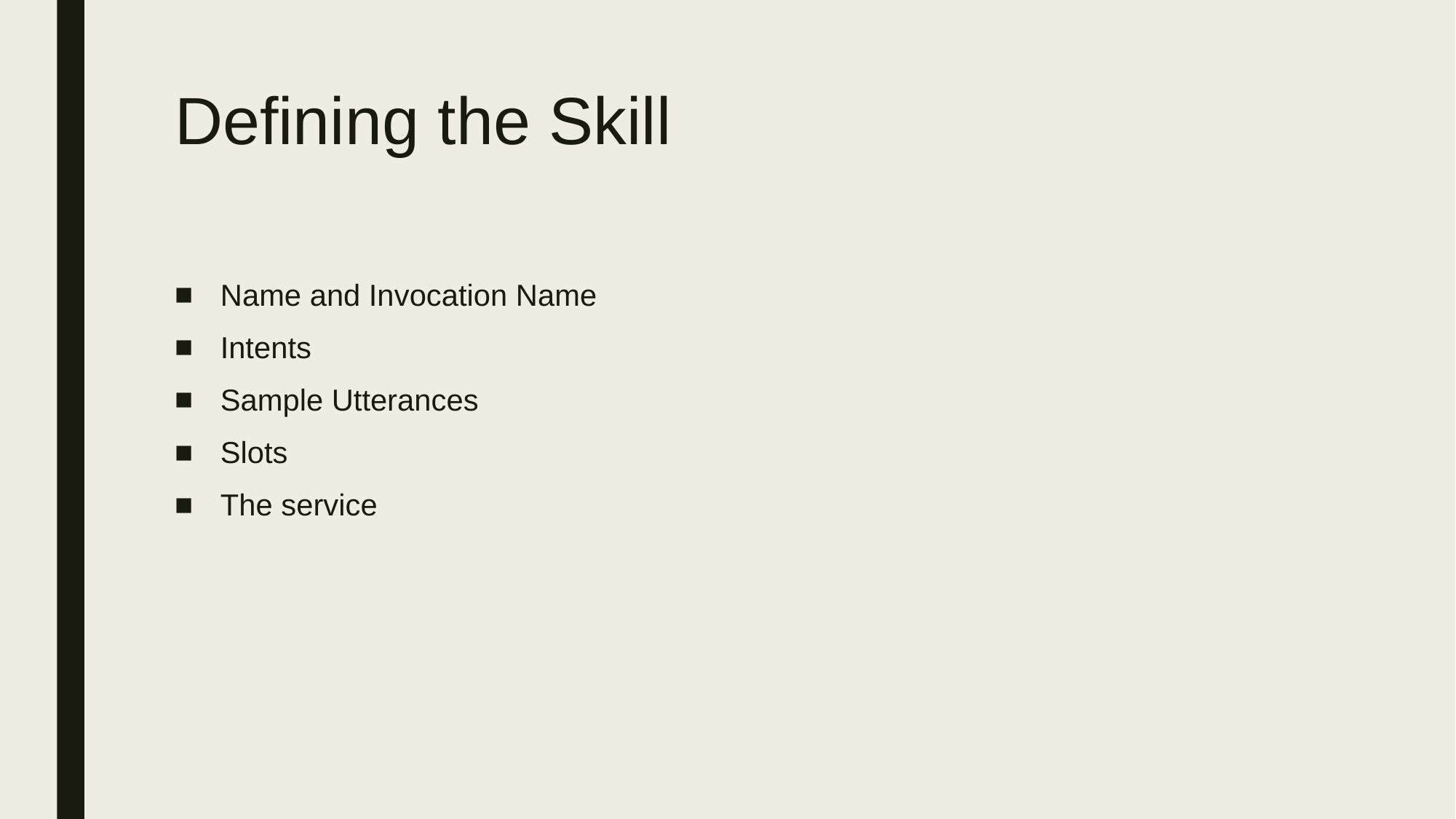

# Defining the Skill
Name and Invocation Name
Intents
Sample Utterances
Slots
The service